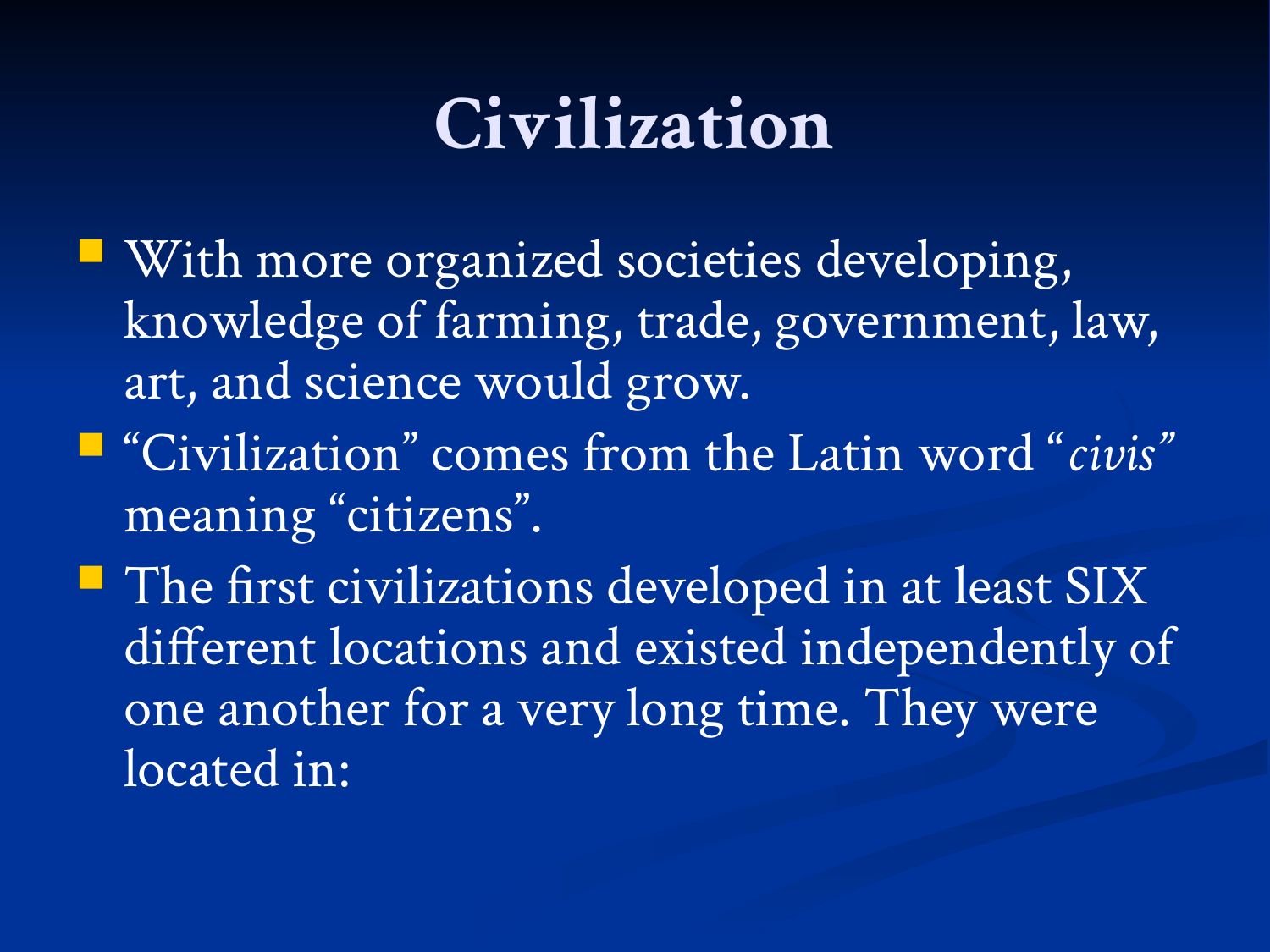

# Civilization
With more organized societies developing, knowledge of farming, trade, government, law, art, and science would grow.
“Civilization” comes from the Latin word “civis” meaning “citizens”.
The first civilizations developed in at least SIX different locations and existed independently of one another for a very long time. They were located in: